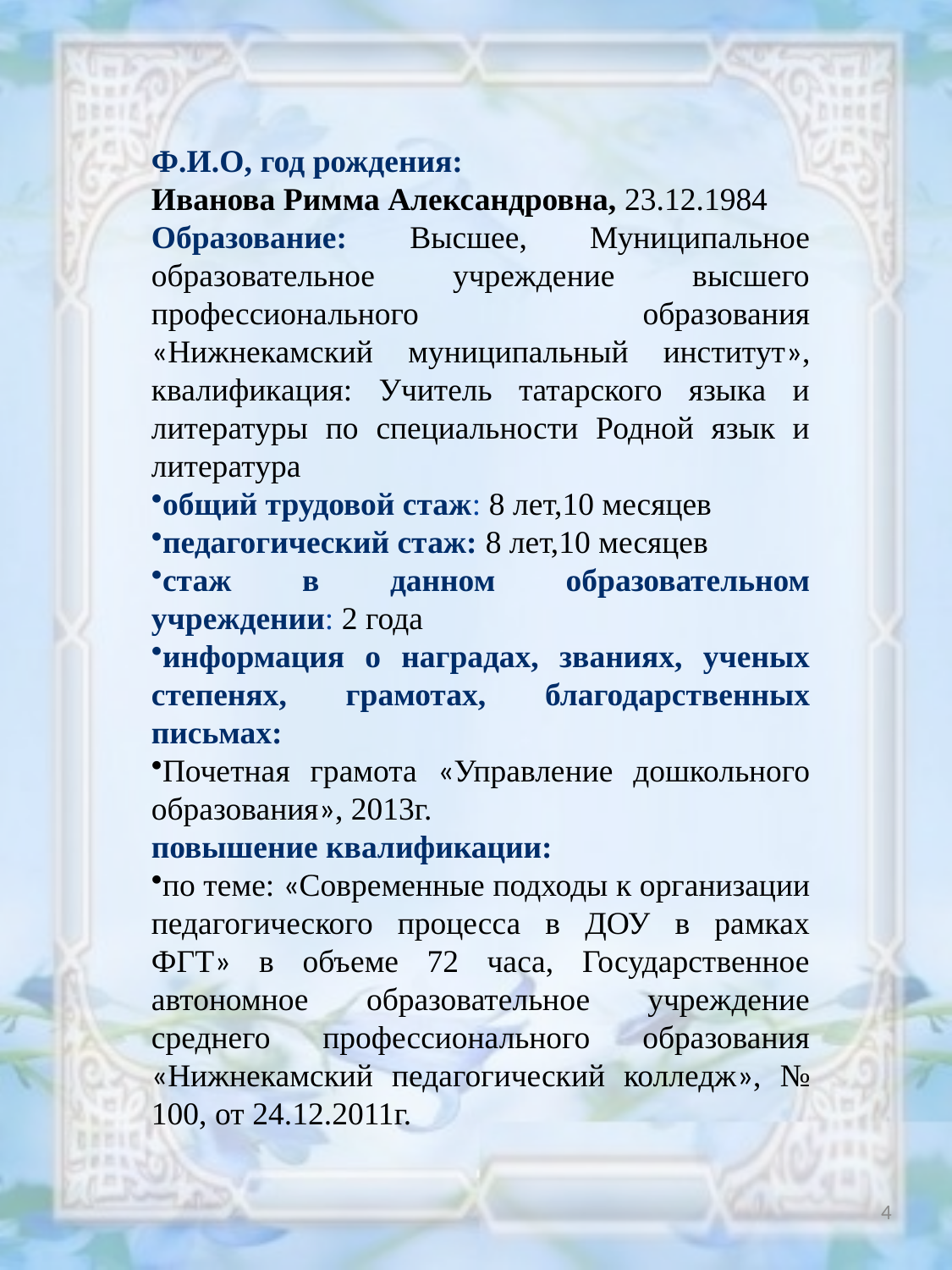

Ф.И.О, год рождения:
Иванова Римма Александровна, 23.12.1984
Образование: Высшее, Муниципальное образовательное учреждение высшего профессионального образования «Нижнекамский муниципальный институт», квалификация: Учитель татарского языка и литературы по специальности Родной язык и литература
общий трудовой стаж: 8 лет,10 месяцев
педагогический стаж: 8 лет,10 месяцев
стаж в данном образовательном учреждении: 2 года
информация о наградах, званиях, ученых степенях, грамотах, благодарственных письмах:
Почетная грамота «Управление дошкольного образования», 2013г.
повышение квалификации:
по теме: «Современные подходы к организации педагогического процесса в ДОУ в рамках ФГТ» в объеме 72 часа, Государственное автономное образовательное учреждение среднего профессионального образования «Нижнекамский педагогический колледж», № 100, от 24.12.2011г.

4